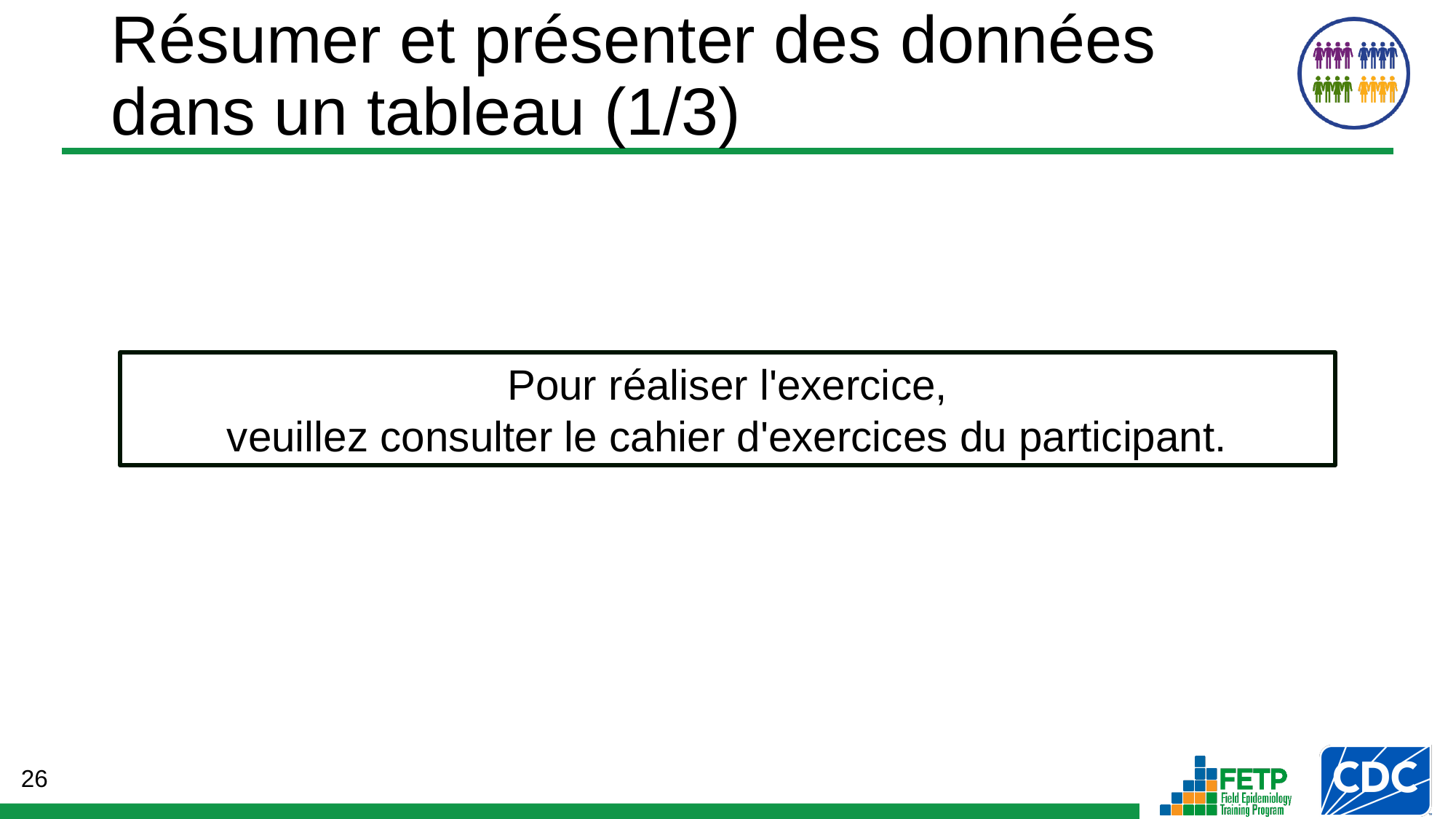

Résumer et présenter des données
dans un tableau (1/3)